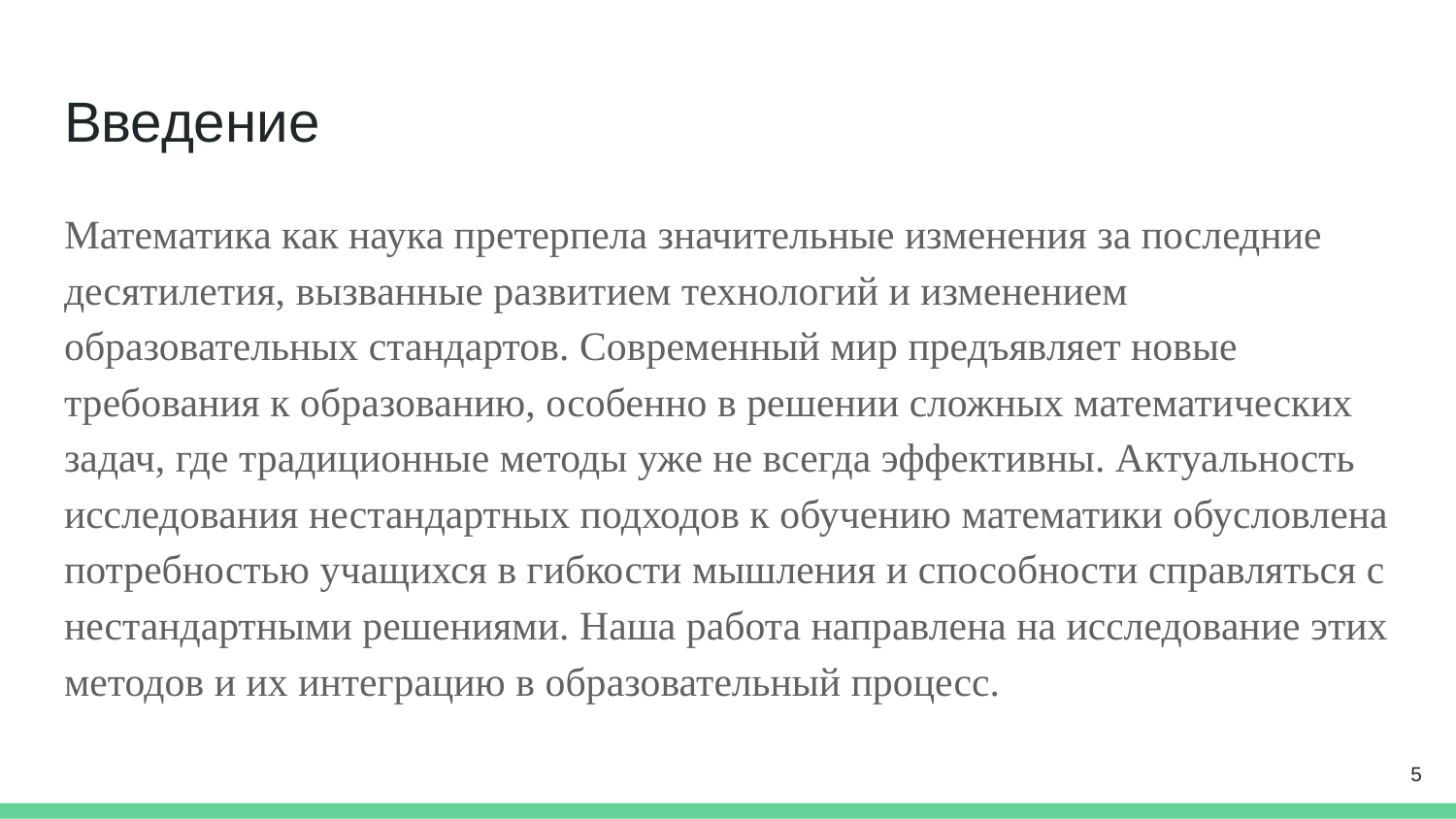

# Введение
Математика как наука претерпела значительные изменения за последние десятилетия, вызванные развитием технологий и изменением образовательных стандартов. Современный мир предъявляет новые требования к образованию, особенно в решении сложных математических задач, где традиционные методы уже не всегда эффективны. Актуальность исследования нестандартных подходов к обучению математики обусловлена потребностью учащихся в гибкости мышления и способности справляться с нестандартными решениями. Наша работа направлена на исследование этих методов и их интеграцию в образовательный процесс.
5